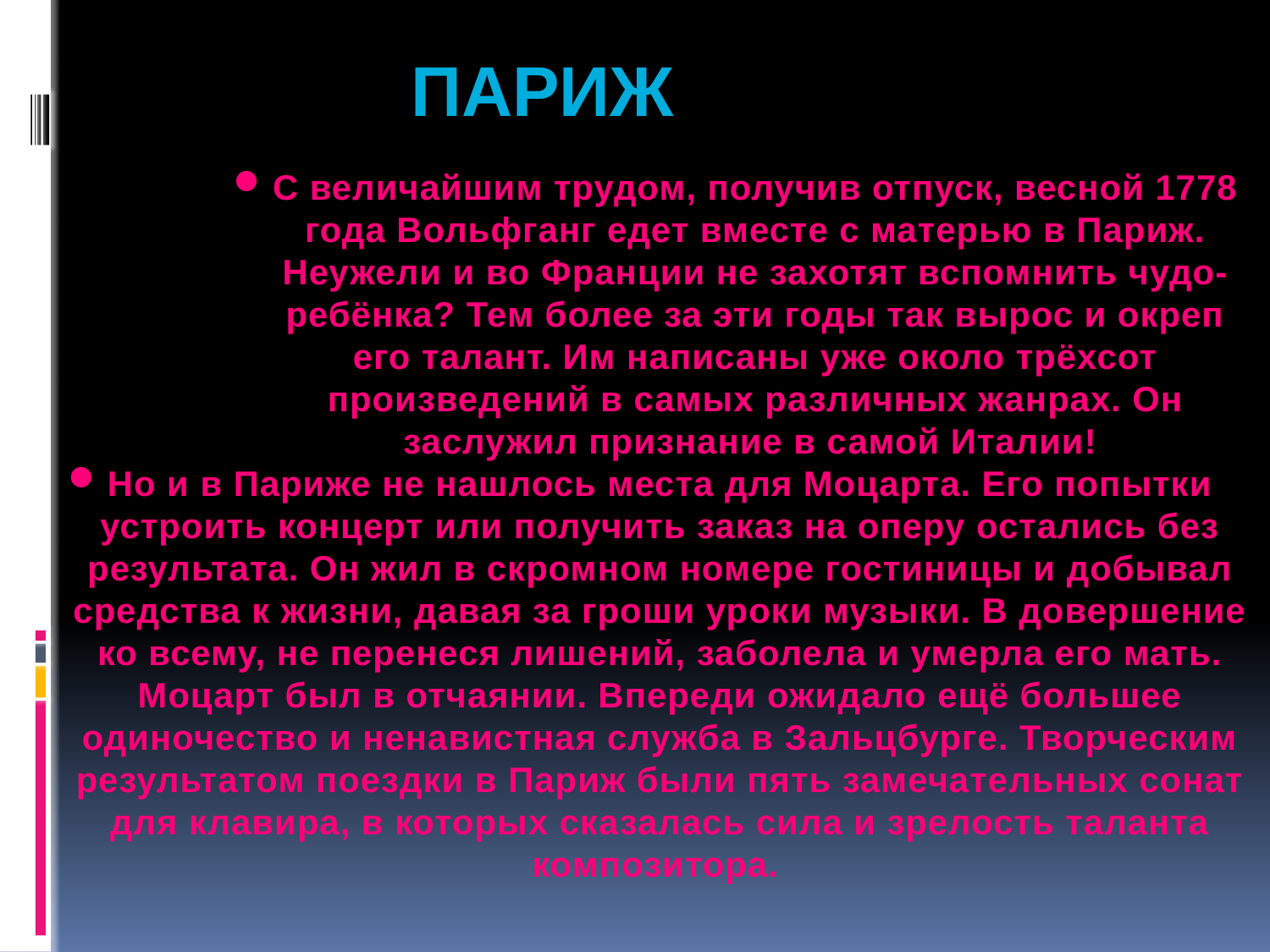

Париж
С величайшим трудом, получив отпуск, весной 1778 года Вольфганг едет вместе с матерью в Париж. Неужели и во Франции не захотят вспомнить чудо-ребёнка? Тем более за эти годы так вырос и окреп его талант. Им написаны уже около трёхсот произведений в самых различных жанрах. Он заслужил признание в самой Италии!
Но и в Париже не нашлось места для Моцарта. Его попытки устроить концерт или получить заказ на оперу остались без результата. Он жил в скромном номере гостиницы и добывал средства к жизни, давая за гроши уроки музыки. В довершение ко всему, не перенеся лишений, заболела и умерла его мать. Моцарт был в отчаянии. Впереди ожидало ещё большее одиночество и ненавистная служба в Зальцбурге. Творческим результатом поездки в Париж были пять замечательных сонат для клавира, в которых сказалась сила и зрелость таланта композитора.